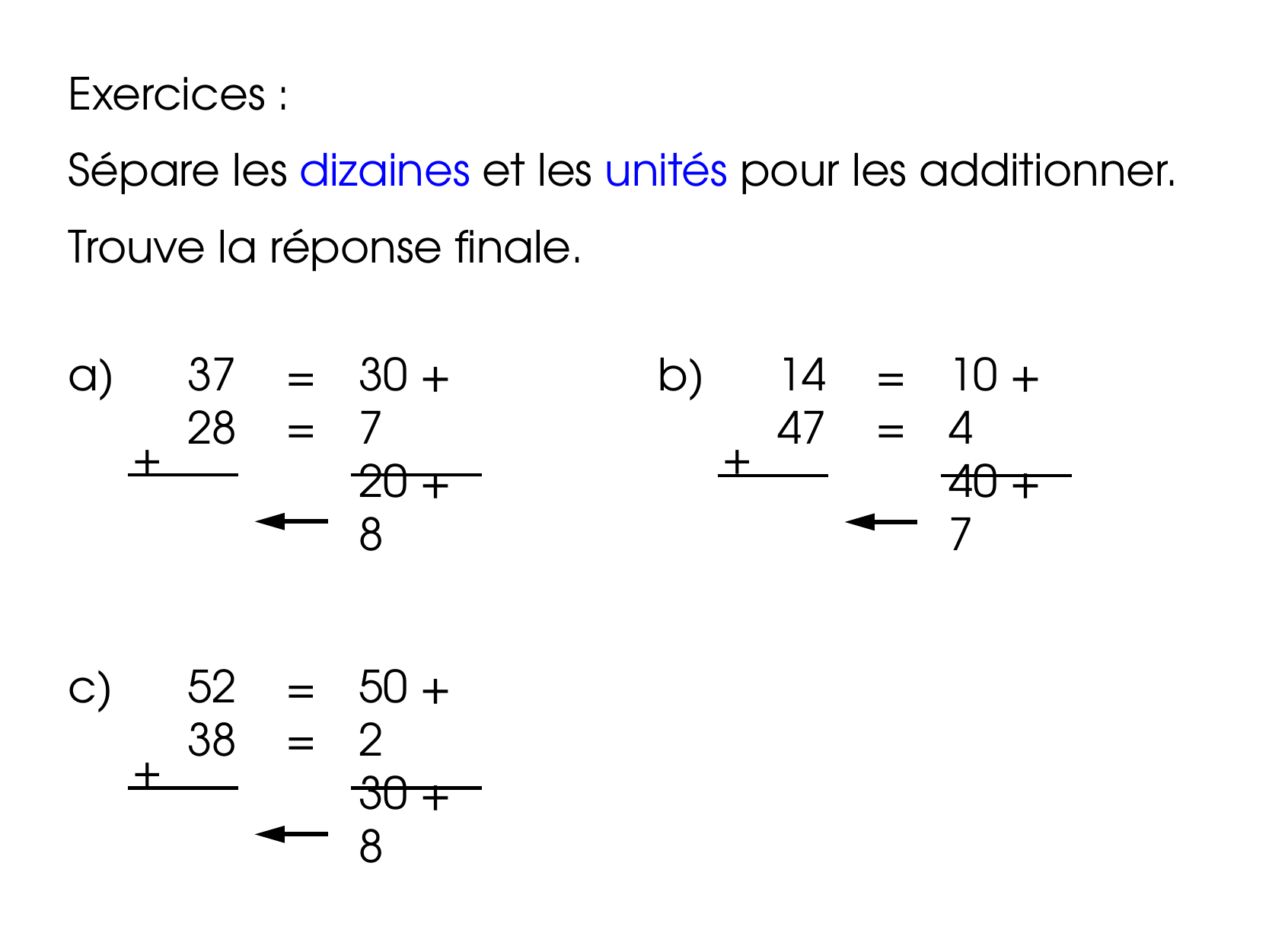

Exercices :
Sépare les dizaines et les unités pour les additionner.
Trouve la réponse finale.
a)
3728
30 + 7
20 + 8
=
=
+

b)
1447
10 + 4
40 + 7
=
=
+

c)
5238
50 + 2
30 + 8
=
=
+